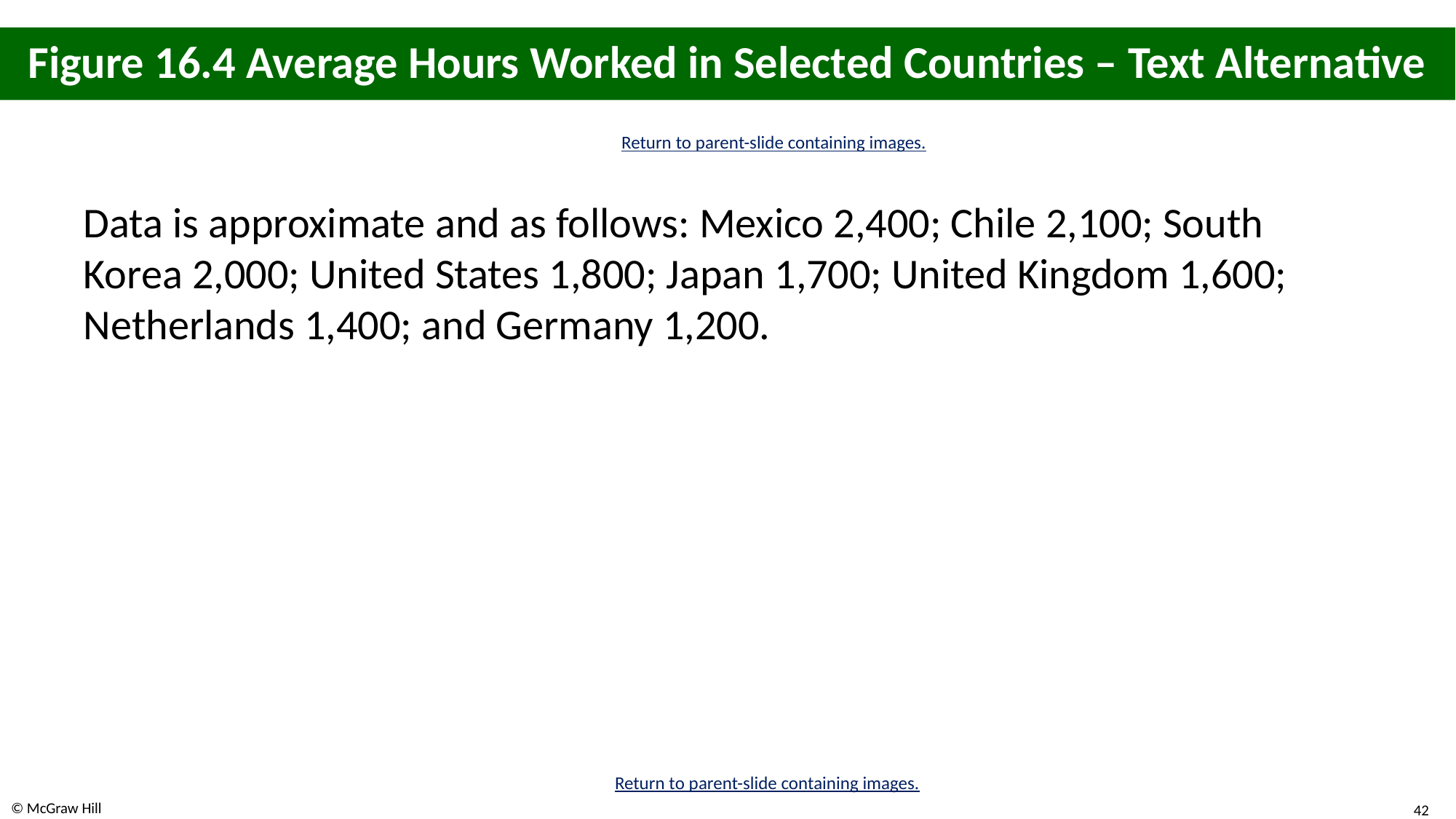

# Figure 16.4 Average Hours Worked in Selected Countries – Text Alternative
Return to parent-slide containing images.
Data is approximate and as follows: Mexico 2,400; Chile 2,100; South Korea 2,000; United States 1,800; Japan 1,700; United Kingdom 1,600; Netherlands 1,400; and Germany 1,200.
Return to parent-slide containing images.